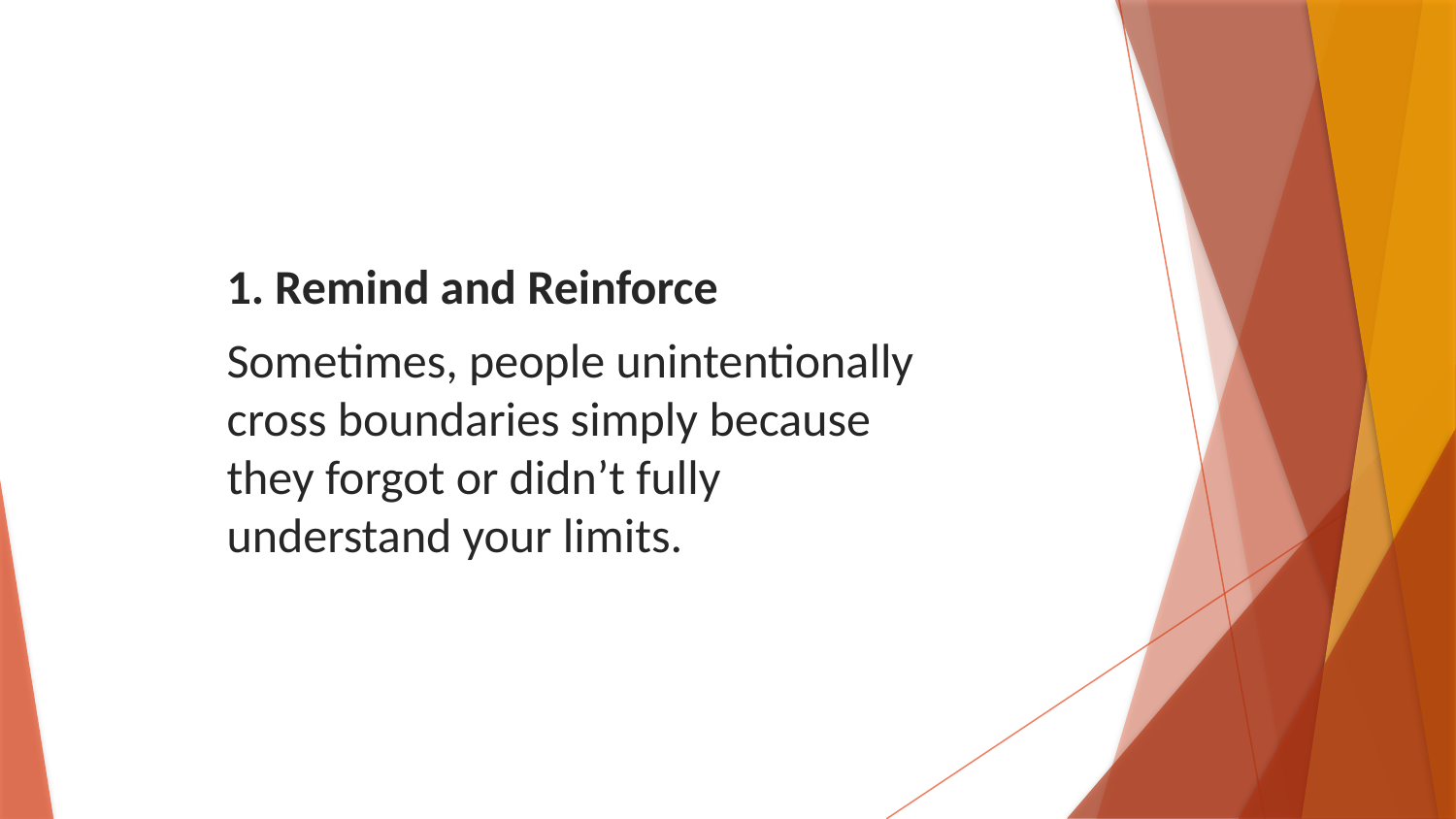

1. Remind and Reinforce
Sometimes, people unintentionally cross boundaries simply because they forgot or didn’t fully understand your limits.